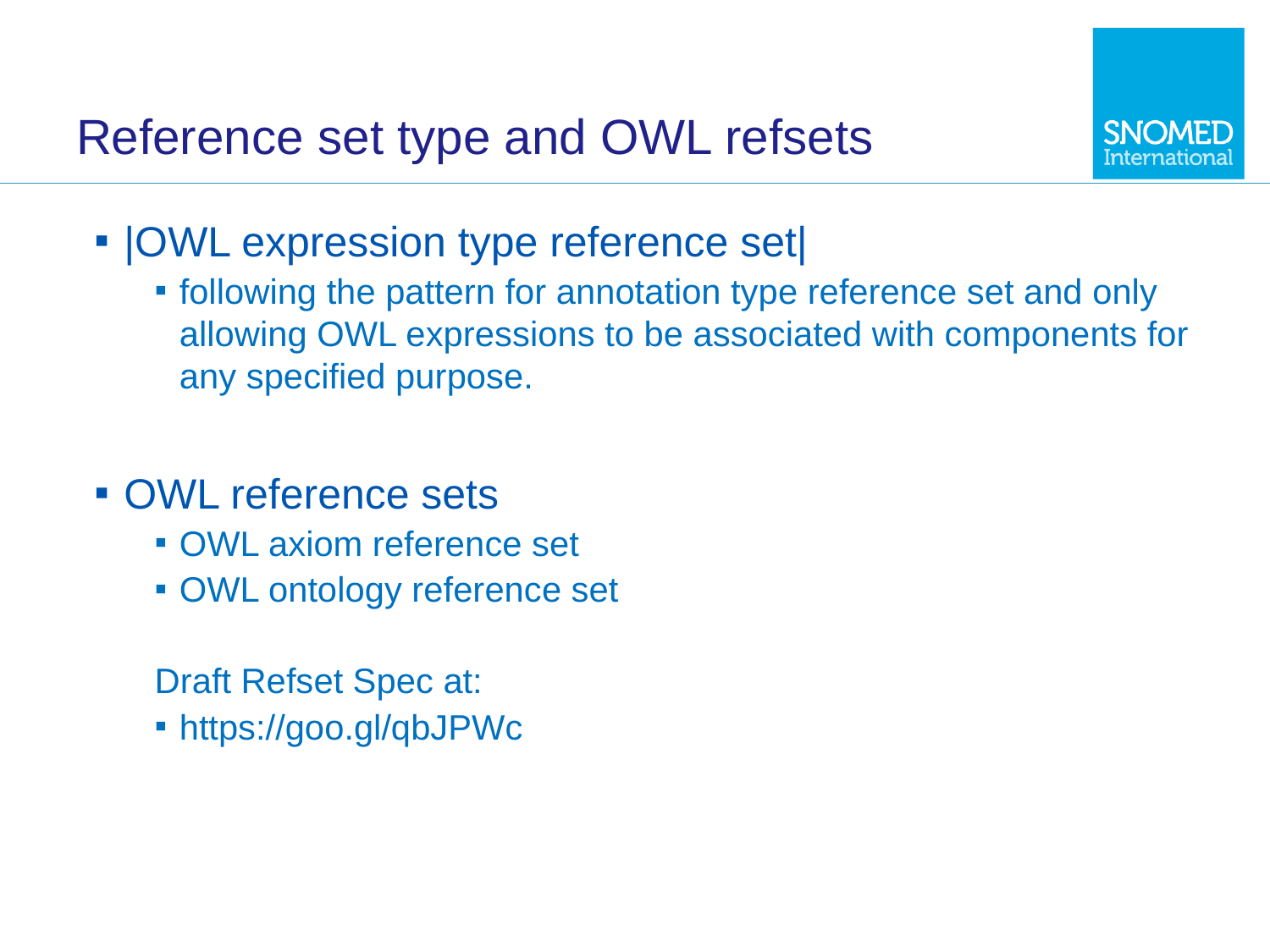

# Reference set type and OWL refsets
|OWL expression type reference set|
following the pattern for annotation type reference set and only allowing OWL expressions to be associated with components for any specified purpose.

OWL reference sets
OWL axiom reference set
OWL ontology reference set

Draft Refset Spec at:
https://goo.gl/qbJPWc